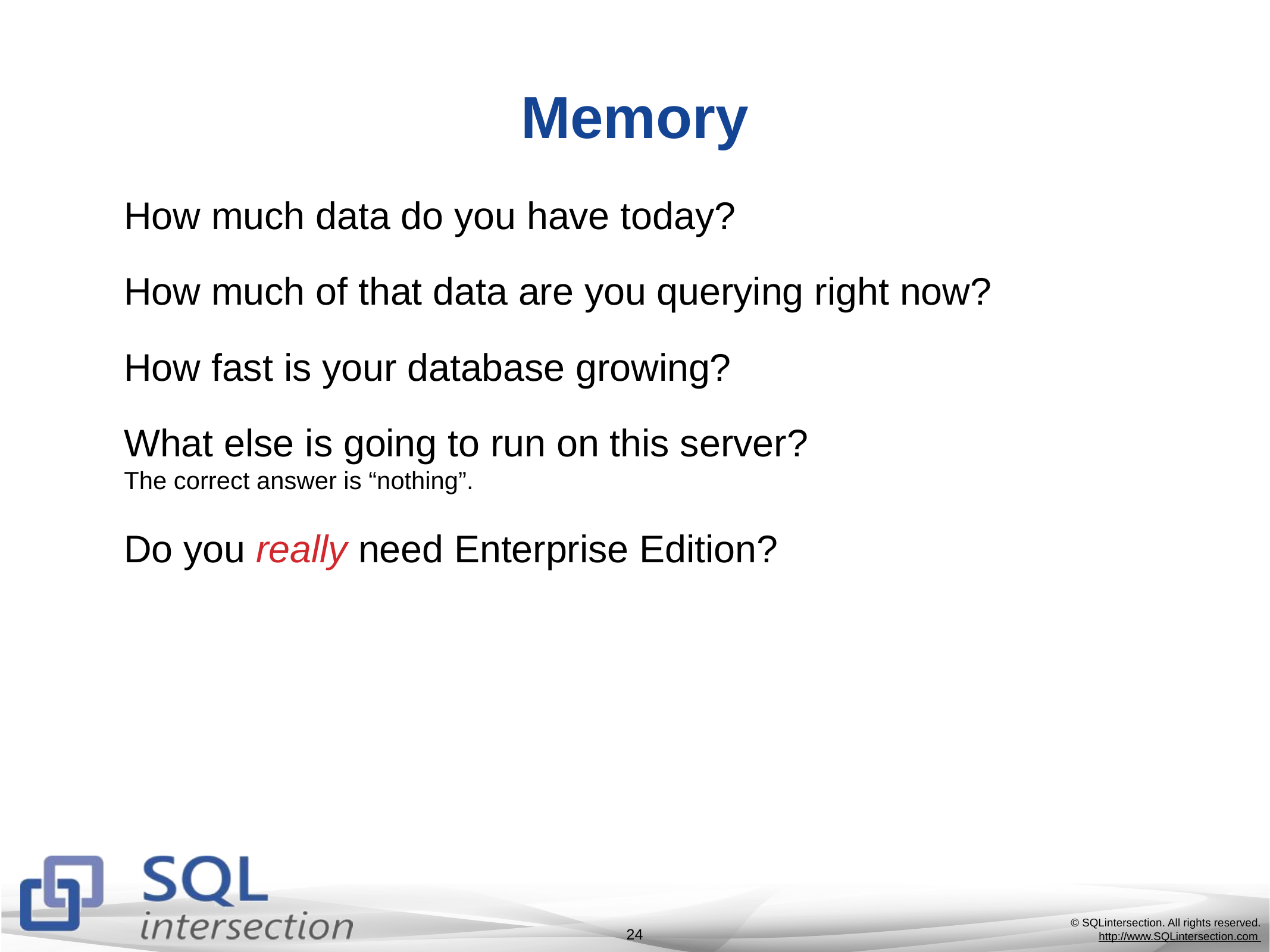

# Memory
How much data do you have today?
How much of that data are you querying right now?
How fast is your database growing?
What else is going to run on this server?
The correct answer is “nothing”.
Do you really need Enterprise Edition?